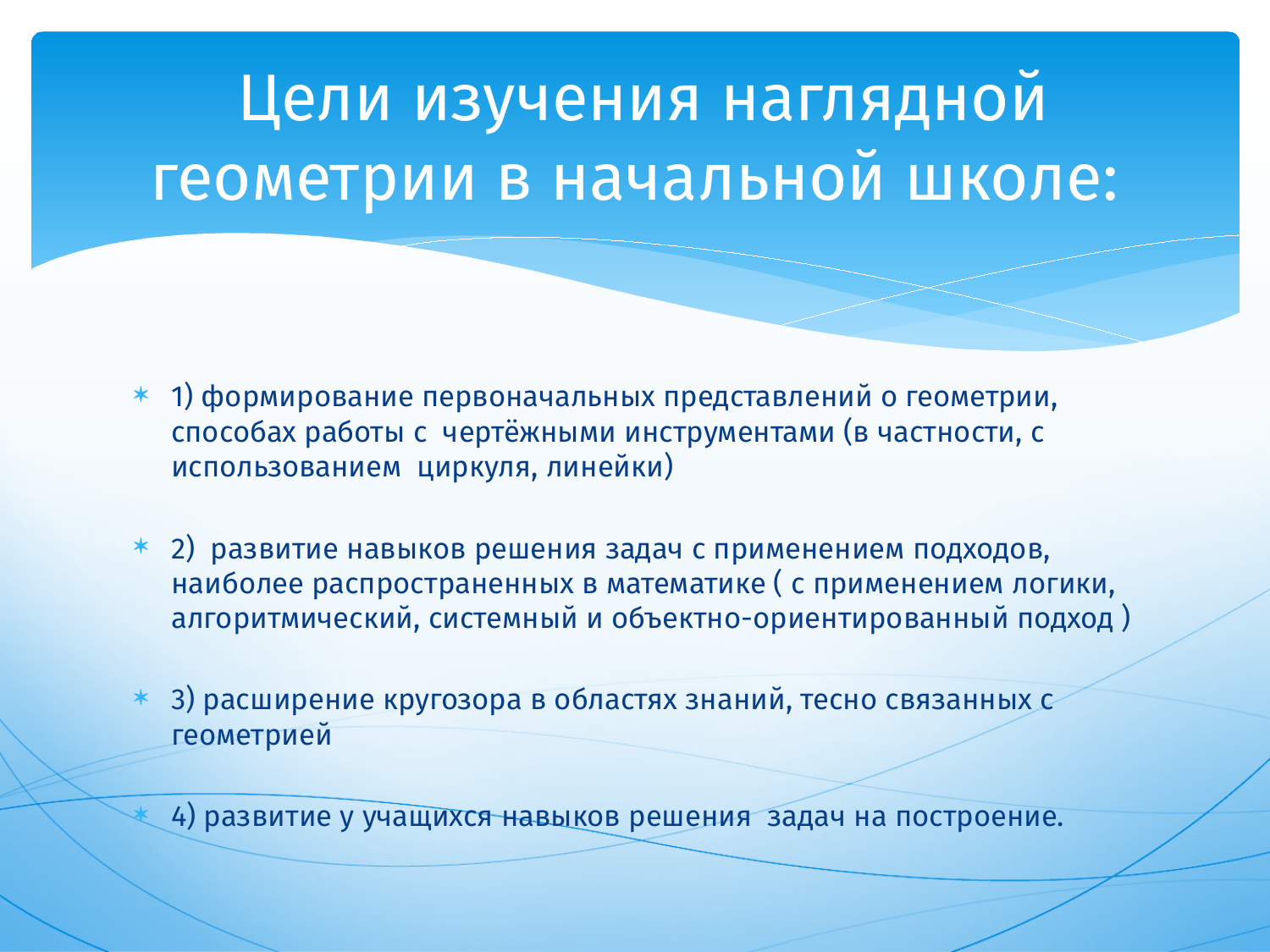

# Цели изучения наглядной геометрии в начальной школе:
1) формирование первоначальных представлений о геометрии, способах работы с  чертёжными инструментами (в частности, с использованием  циркуля, линейки)

2)  развитие навыков решения задач с применением подходов, наиболее распространенных в математике ( с применением логики, алгоритмический, системный и объектно-ориентированный подход )

3) расширение кругозора в областях знаний, тесно связанных с геометрией

4) развитие у учащихся навыков решения  задач на построение.